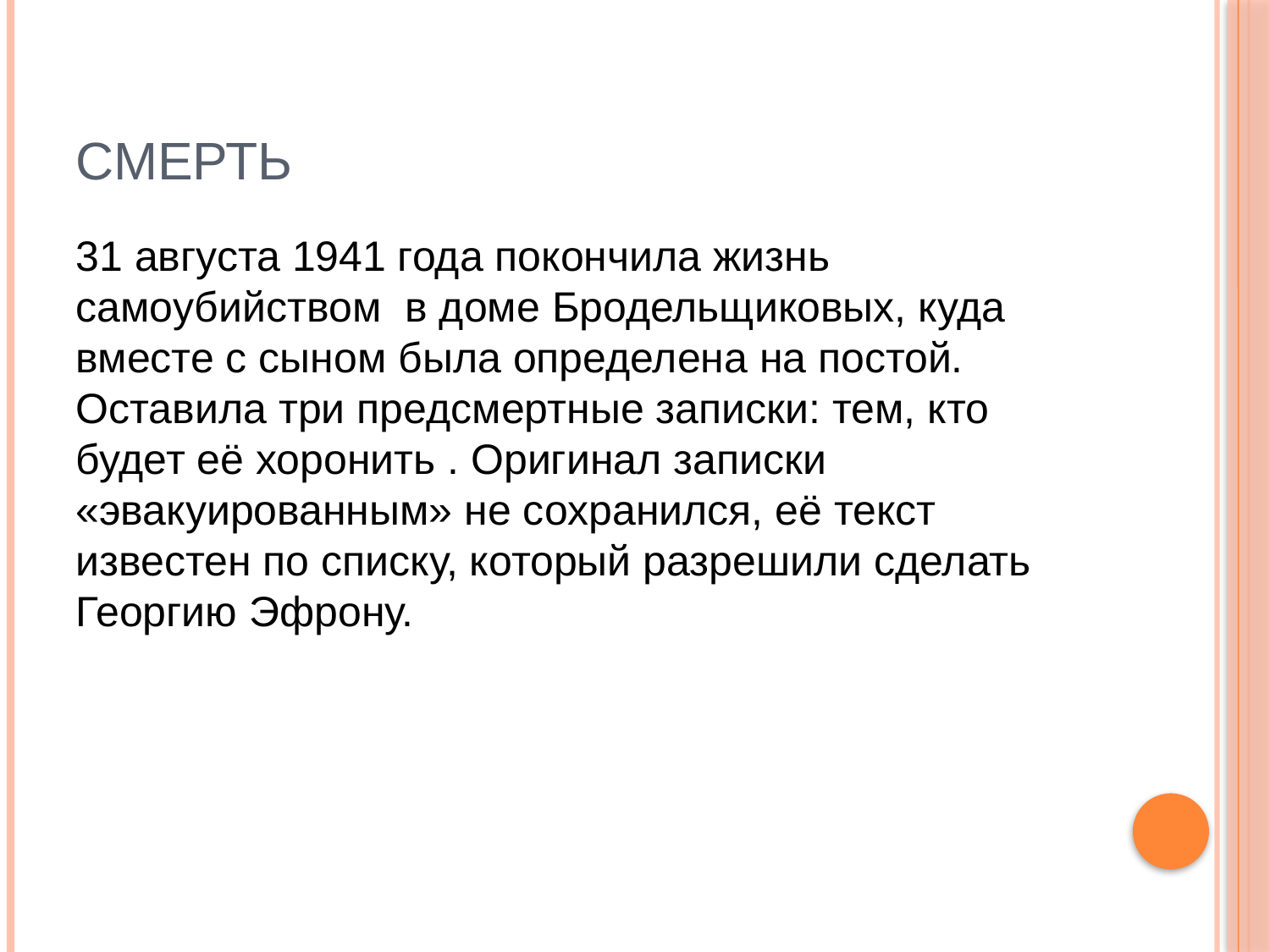

# Смерть
31 августа 1941 года покончила жизнь самоубийством  в доме Бродельщиковых, куда вместе с сыном была определена на постой. Оставила три предсмертные записки: тем, кто будет её хоронить . Оригинал записки «эвакуированным» не сохранился, её текст известен по списку, который разрешили сделать Георгию Эфрону.